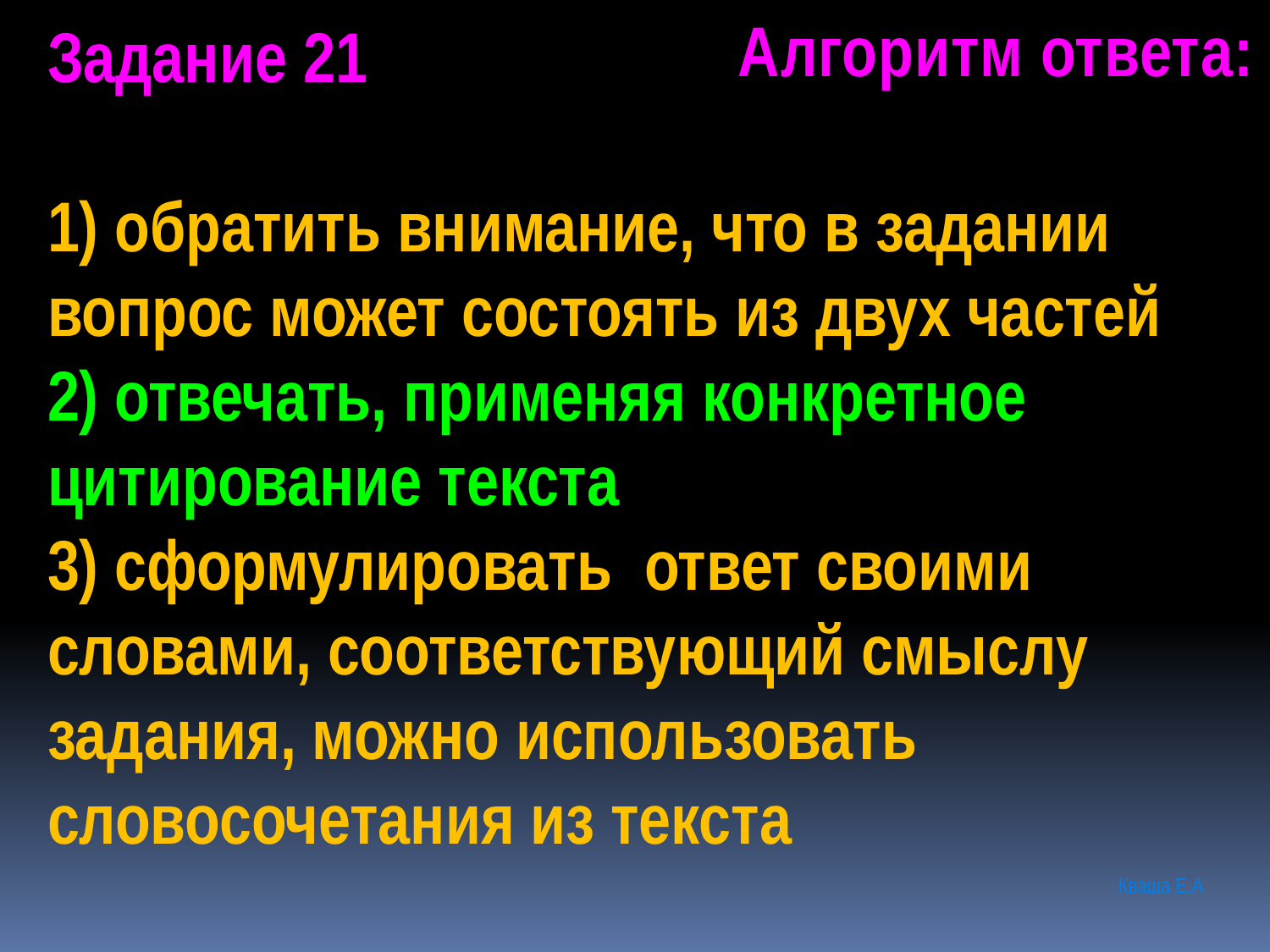

Алгоритм ответа:
Задание 21

1) обратить внимание, что в задании вопрос может состоять из двух частей
2) отвечать, применяя конкретное цитирование текста
3) сформулировать  ответ своими словами, соответствующий смыслу задания, можно использовать словосочетания из текста
Кваша Е.А